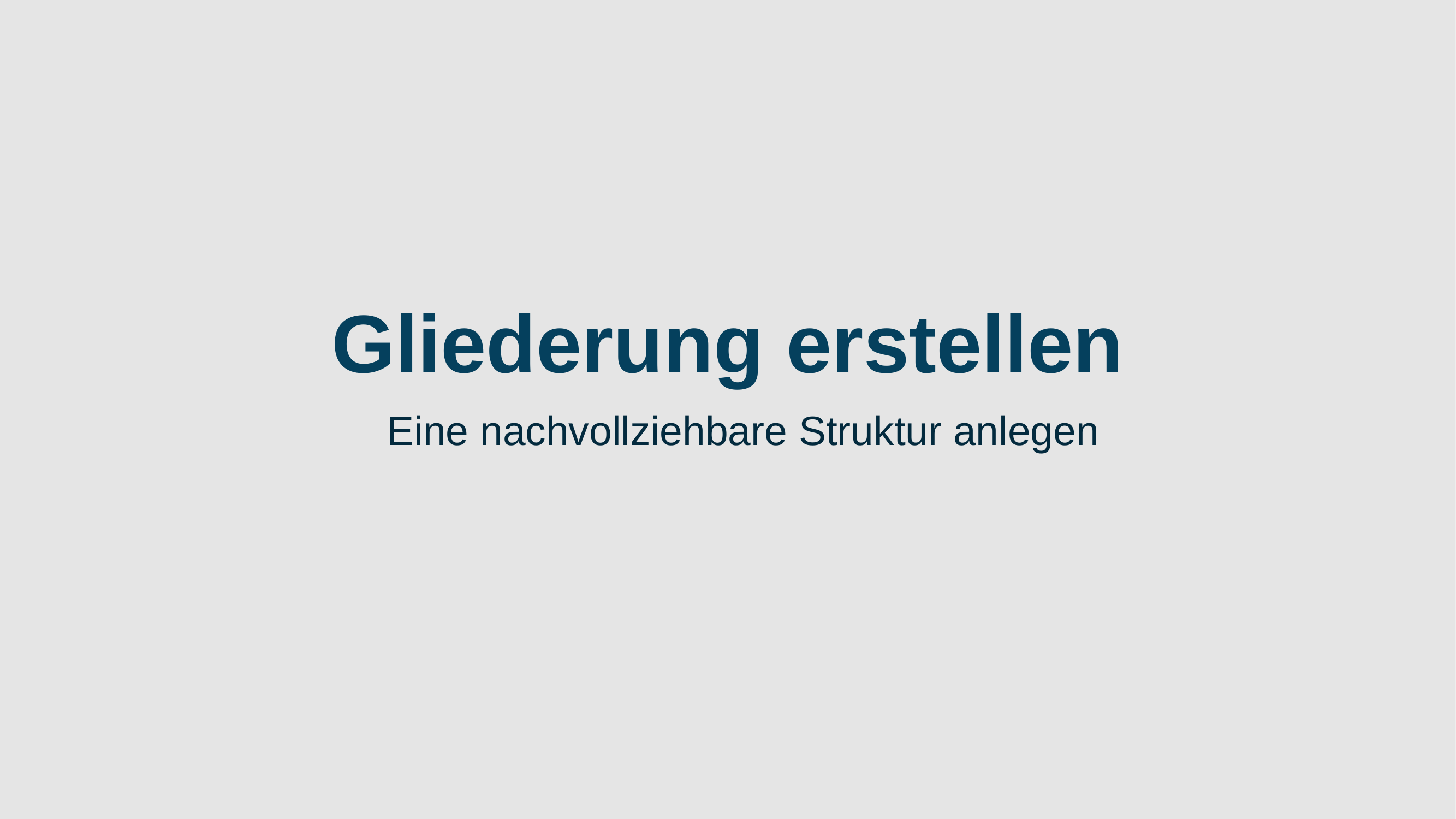

# Gliederung erstellen
Eine nachvollziehbare Struktur anlegen